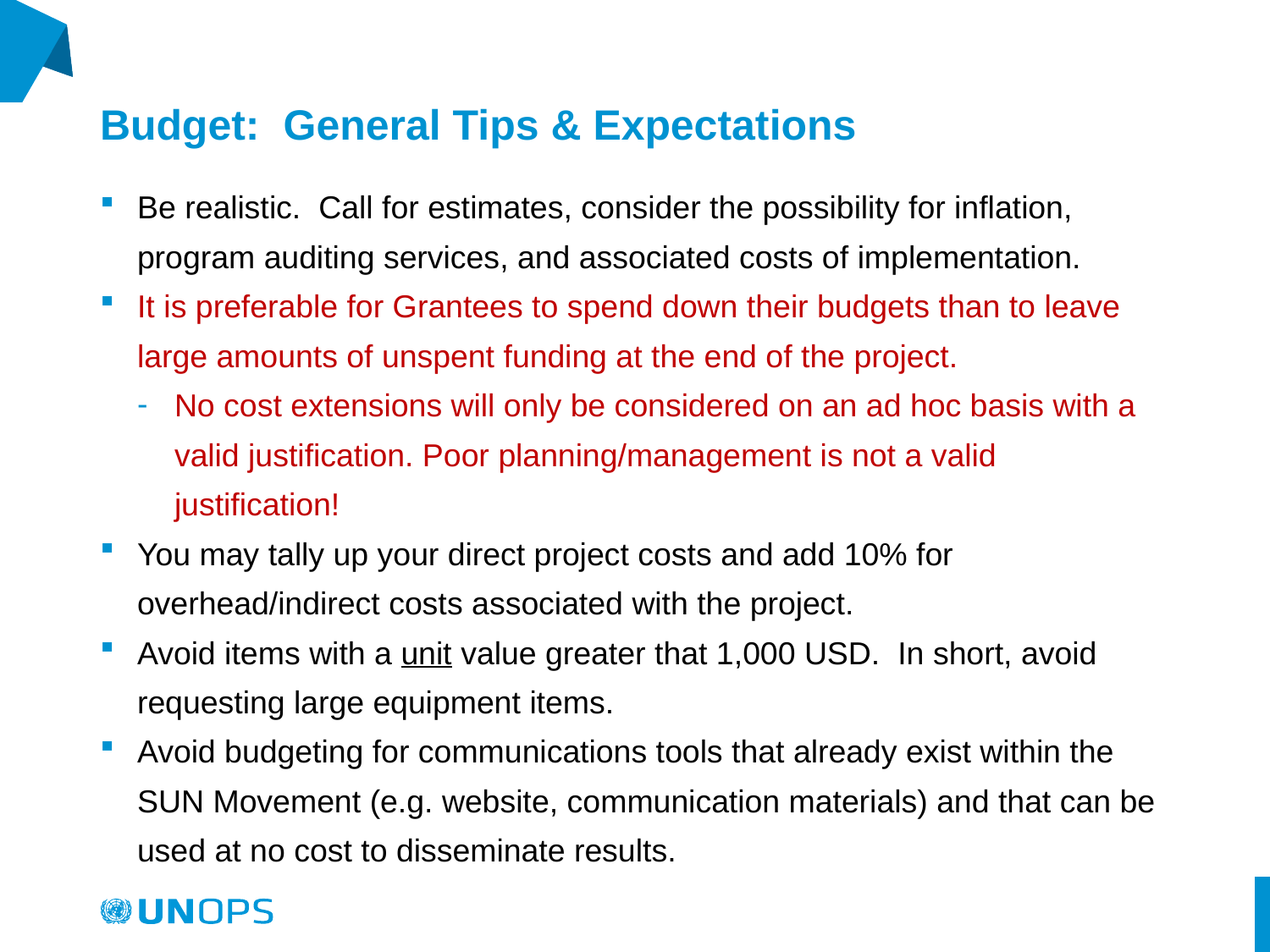

# Budget:  General Tips & Expectations
Be realistic.  Call for estimates, consider the possibility for inflation, program auditing services, and associated costs of implementation.
It is preferable for Grantees to spend down their budgets than to leave large amounts of unspent funding at the end of the project.
No cost extensions will only be considered on an ad hoc basis with a valid justification. Poor planning/management is not a valid justification!
You may tally up your direct project costs and add 10% for overhead/indirect costs associated with the project.
Avoid items with a unit value greater that 1,000 USD.  In short, avoid requesting large equipment items.
Avoid budgeting for communications tools that already exist within the SUN Movement (e.g. website, communication materials) and that can be used at no cost to disseminate results.